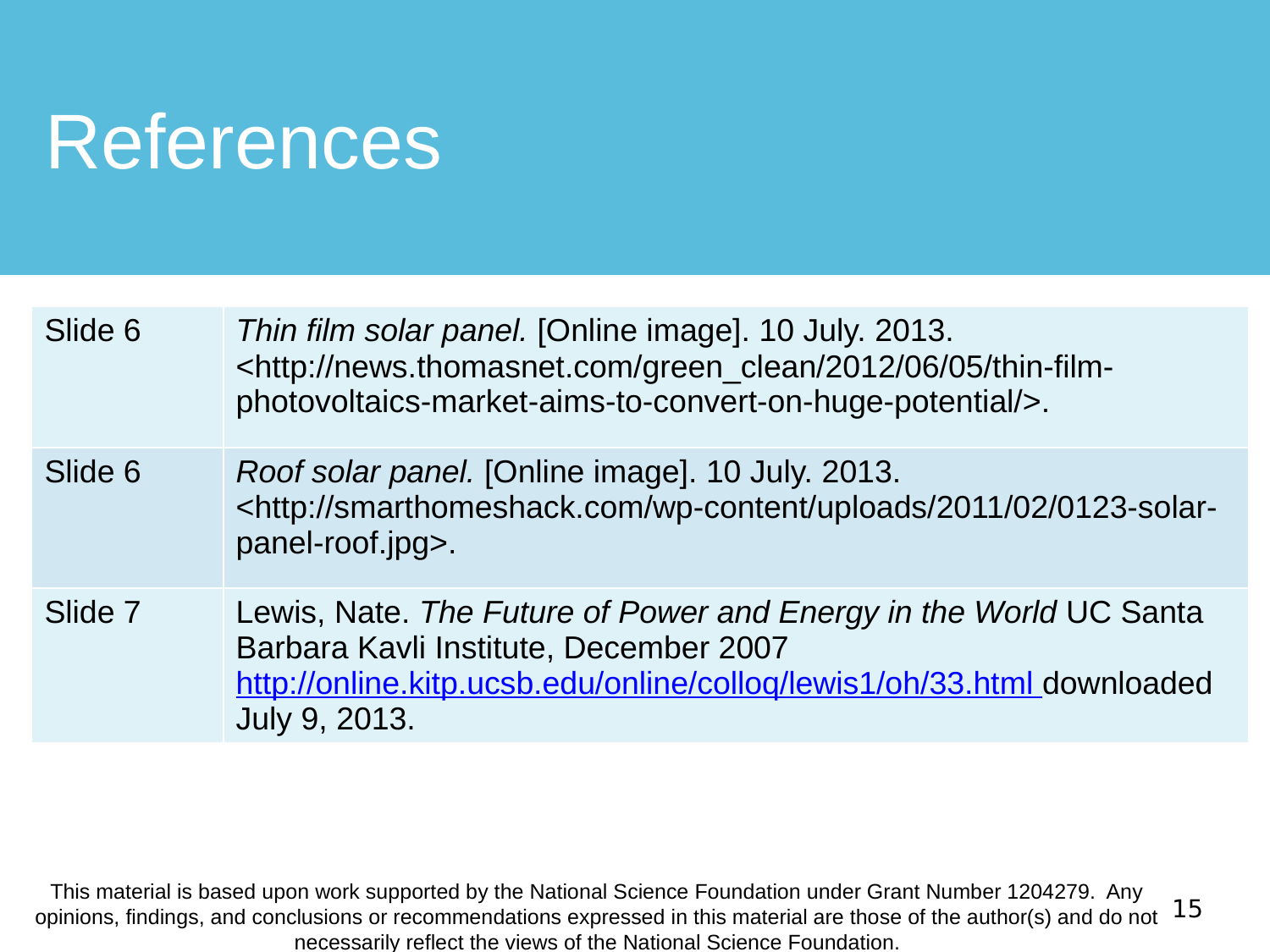

# References
| Slide 6 | Thin film solar panel. [Online image]. 10 July. 2013. <http://news.thomasnet.com/green\_clean/2012/06/05/thin-film-photovoltaics-market-aims-to-convert-on-huge-potential/>. |
| --- | --- |
| Slide 6 | Roof solar panel. [Online image]. 10 July. 2013. <http://smarthomeshack.com/wp-content/uploads/2011/02/0123-solar-panel-roof.jpg>. |
| Slide 7 | Lewis, Nate. The Future of Power and Energy in the World UC Santa Barbara Kavli Institute, December 2007 http://online.kitp.ucsb.edu/online/colloq/lewis1/oh/33.html downloaded July 9, 2013. |
15
This material is based upon work supported by the National Science Foundation under Grant Number 1204279.  Any opinions, findings, and conclusions or recommendations expressed in this material are those of the author(s) and do not necessarily reflect the views of the National Science Foundation.